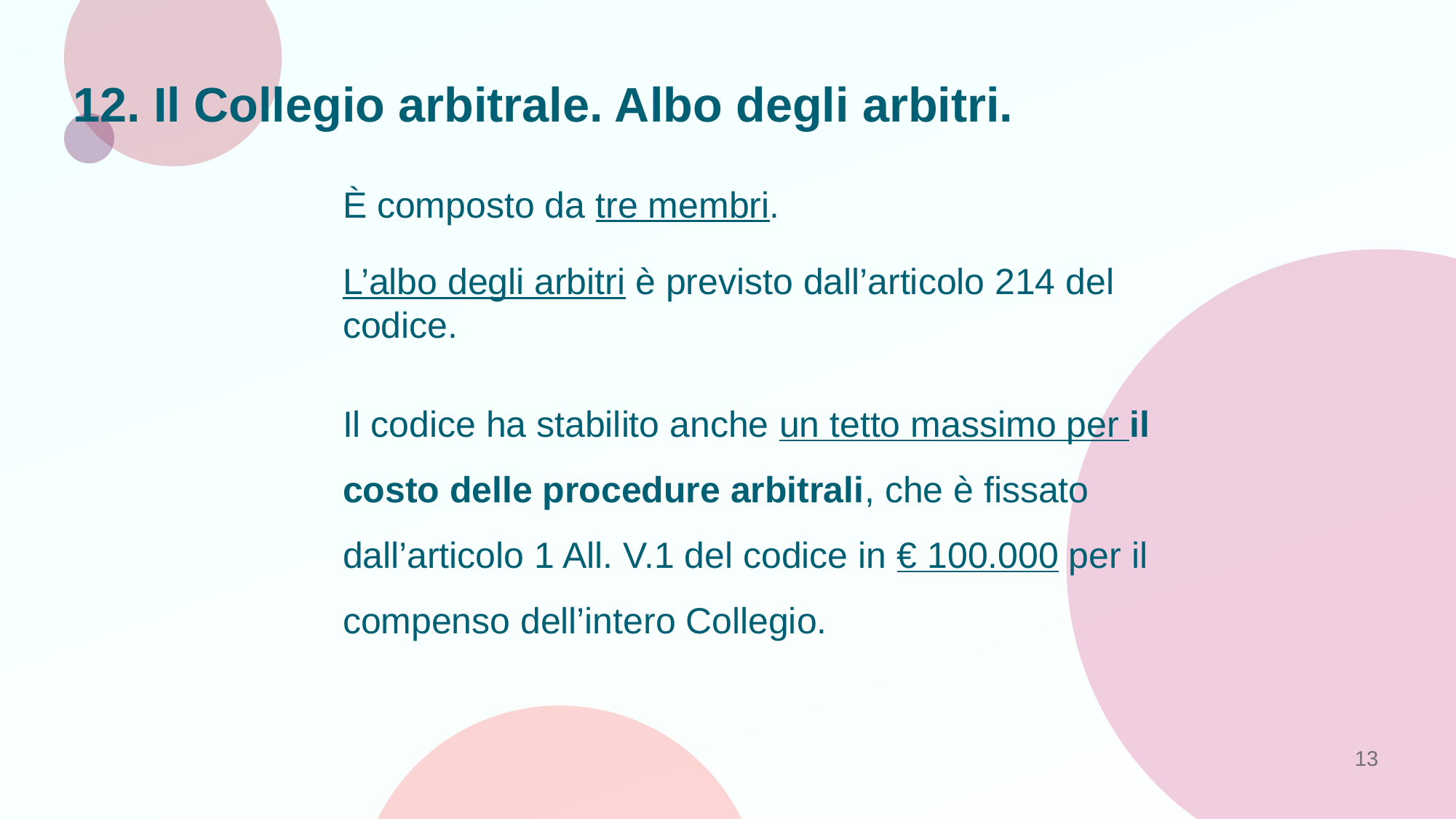

# 12. Il Collegio arbitrale. Albo degli arbitri.
È composto da tre membri.
L’albo degli arbitri è previsto dall’articolo 214 del codice.
Il codice ha stabilito anche un tetto massimo per il costo delle procedure arbitrali, che è fissato dall’articolo 1 All. V.1 del codice in € 100.000 per il compenso dell’intero Collegio.
13